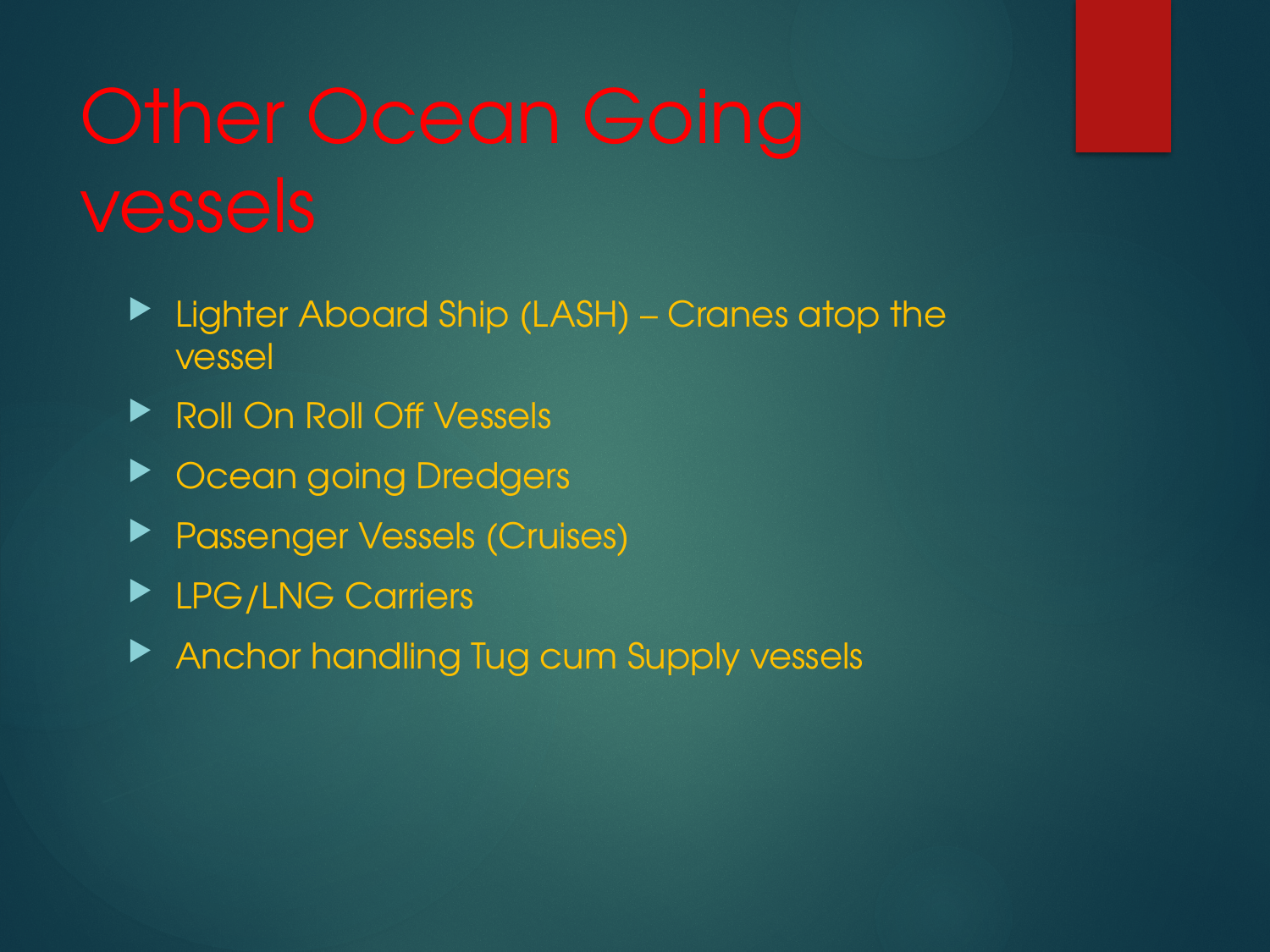

# Other Ocean Going vessels
Lighter Aboard Ship (LASH) – Cranes atop the vessel
Roll On Roll Off Vessels
Ocean going Dredgers
Passenger Vessels (Cruises)
LPG/LNG Carriers
Anchor handling Tug cum Supply vessels